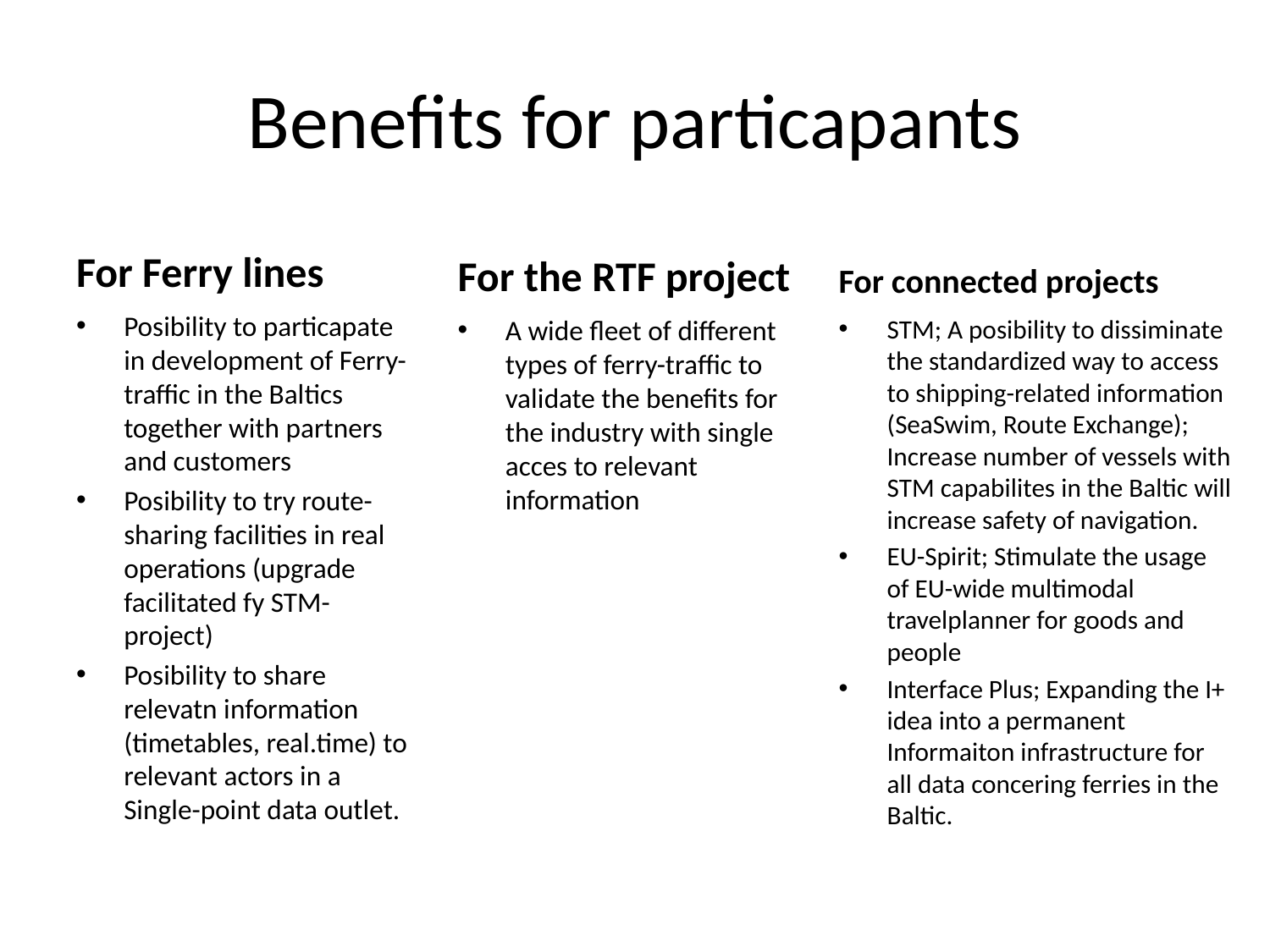

# Benefits for particapants
For Ferry lines
For the RTF project
For connected projects
Posibility to particapate in development of Ferry-traffic in the Baltics together with partners and customers
Posibility to try route-sharing facilities in real operations (upgrade facilitated fy STM-project)
Posibility to share relevatn information (timetables, real.time) to relevant actors in a Single-point data outlet.

A wide fleet of different types of ferry-traffic to validate the benefits for the industry with single acces to relevant information

STM; A posibility to dissiminate the standardized way to access to shipping-related information (SeaSwim, Route Exchange); Increase number of vessels with STM capabilites in the Baltic will increase safety of navigation.
EU-Spirit; Stimulate the usage of EU-wide multimodal travelplanner for goods and people
Interface Plus; Expanding the I+ idea into a permanent Informaiton infrastructure for all data concering ferries in the Baltic.